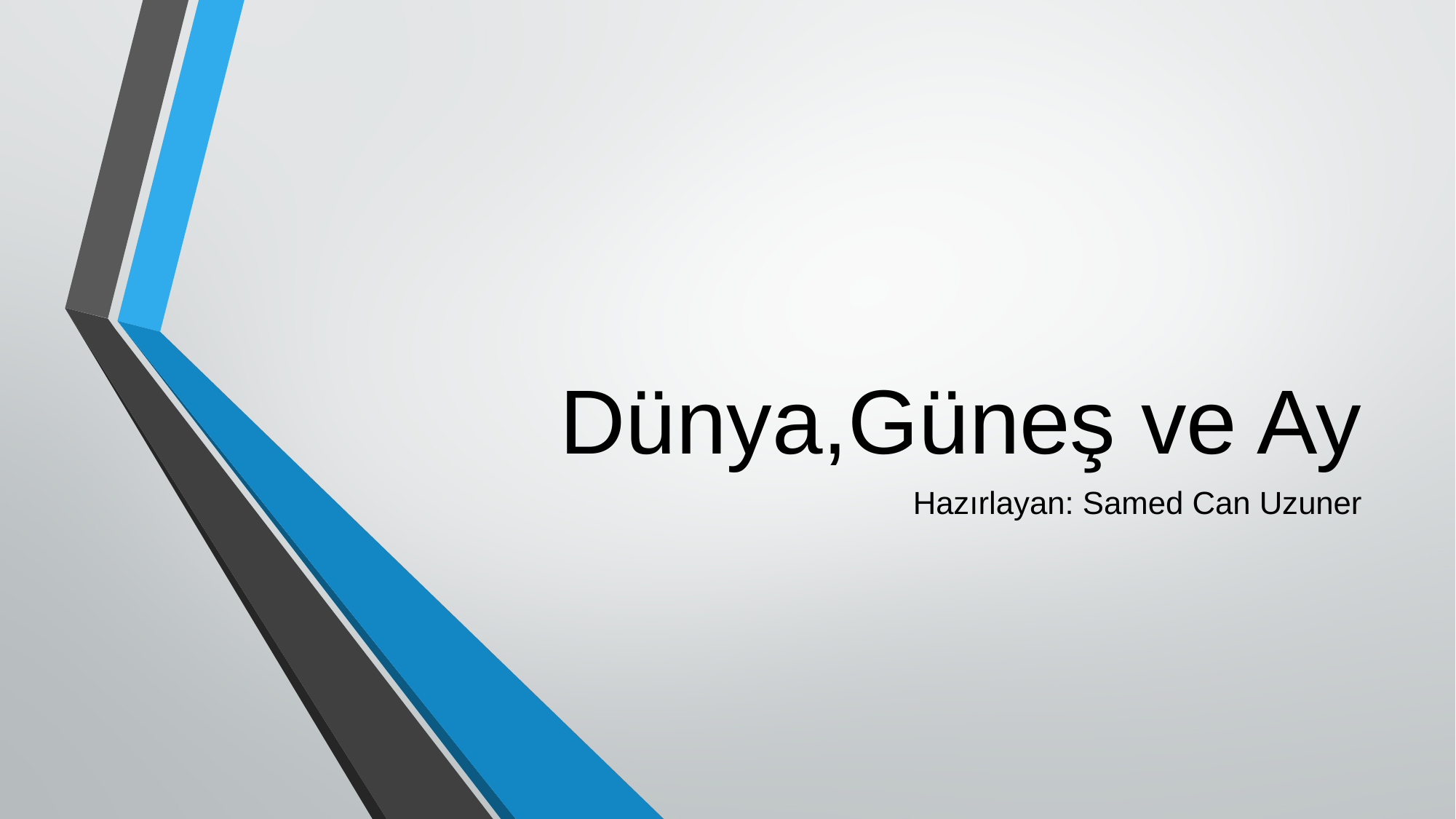

# Dünya,Güneş ve Ay
Hazırlayan: Samed Can Uzuner